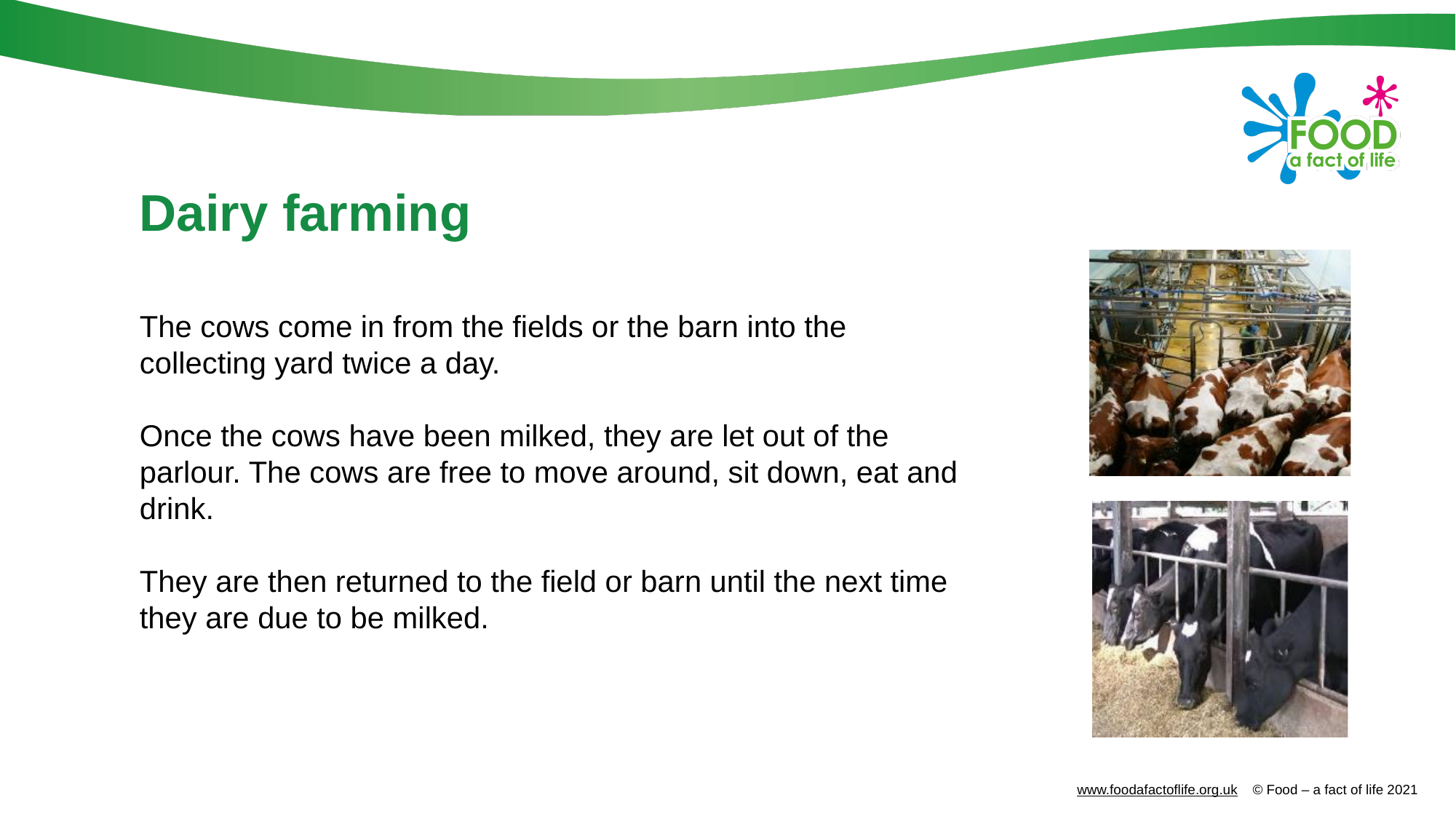

# Dairy farming

The cows come in from the fields or the barn into the collecting yard twice a day.

Once the cows have been milked, they are let out of the parlour. The cows are free to move around, sit down, eat and drink.

They are then returned to the field or barn until the next time they are due to be milked.